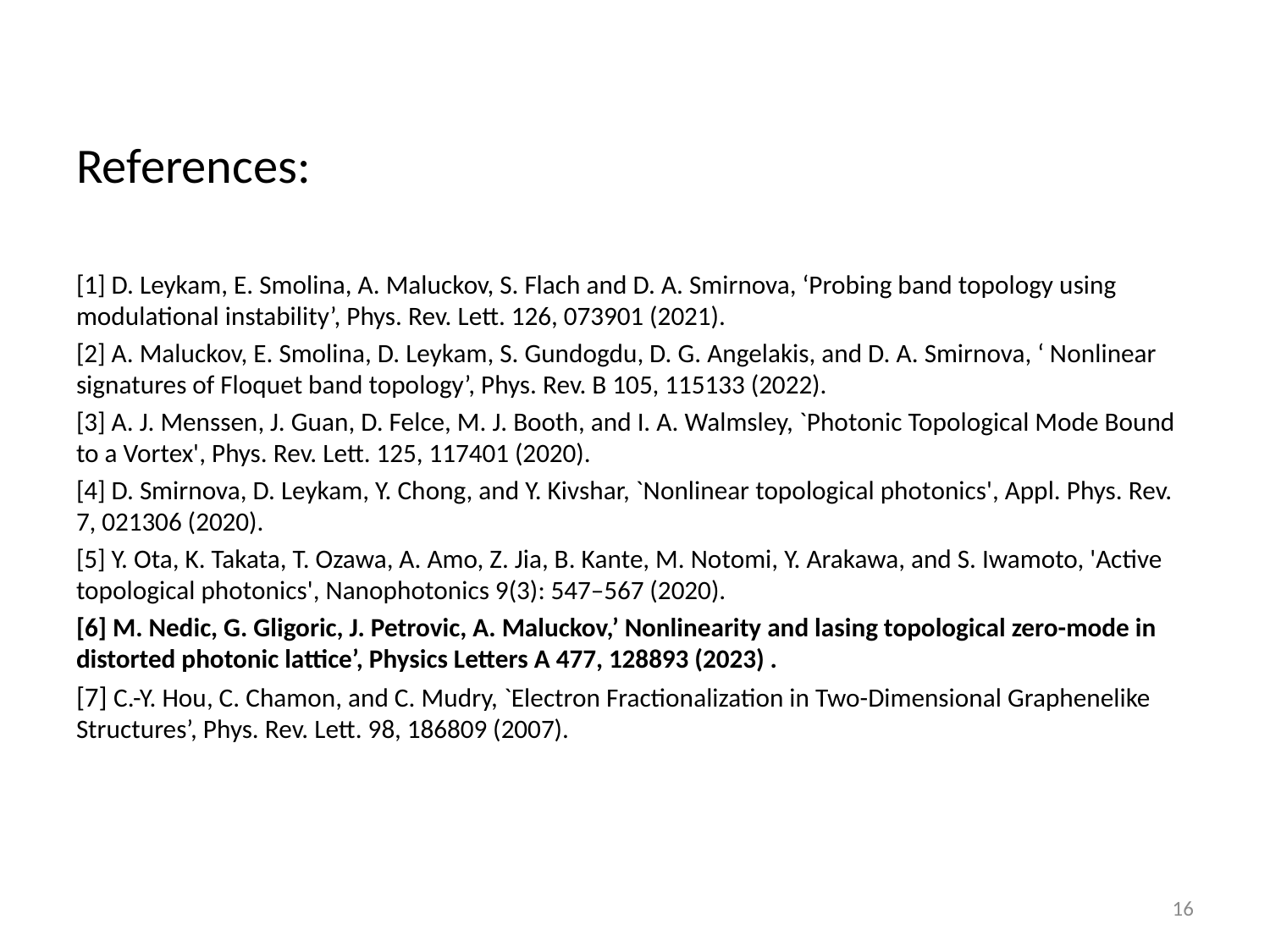

References:

[1] D. Leykam, E. Smolina, A. Maluckov, S. Flach and D. A. Smirnova, ‘Probing band topology using modulational instability’, Phys. Rev. Lett. 126, 073901 (2021).
[2] A. Maluckov, E. Smolina, D. Leykam, S. Gundogdu, D. G. Angelakis, and D. A. Smirnova, ‘ Nonlinear signatures of Floquet band topology’, Phys. Rev. B 105, 115133 (2022).
[3] A. J. Menssen, J. Guan, D. Felce, M. J. Booth, and I. A. Walmsley, `Photonic Topological Mode Bound to a Vortex', Phys. Rev. Lett. 125, 117401 (2020).
[4] D. Smirnova, D. Leykam, Y. Chong, and Y. Kivshar, `Nonlinear topological photonics', Appl. Phys. Rev. 7, 021306 (2020).
[5] Y. Ota, K. Takata, T. Ozawa, A. Amo, Z. Jia, B. Kante, M. Notomi, Y. Arakawa, and S. Iwamoto, 'Active topological photonics', Nanophotonics 9(3): 547–567 (2020).
[6] M. Nedic, G. Gligoric, J. Petrovic, A. Maluckov,’ Nonlinearity and lasing topological zero-mode in distorted photonic lattice’, Physics Letters A 477, 128893 (2023) .
[7] C.-Y. Hou, C. Chamon, and C. Mudry, `Electron Fractionalization in Two-Dimensional Graphenelike Structures’, Phys. Rev. Lett. 98, 186809 (2007).
16